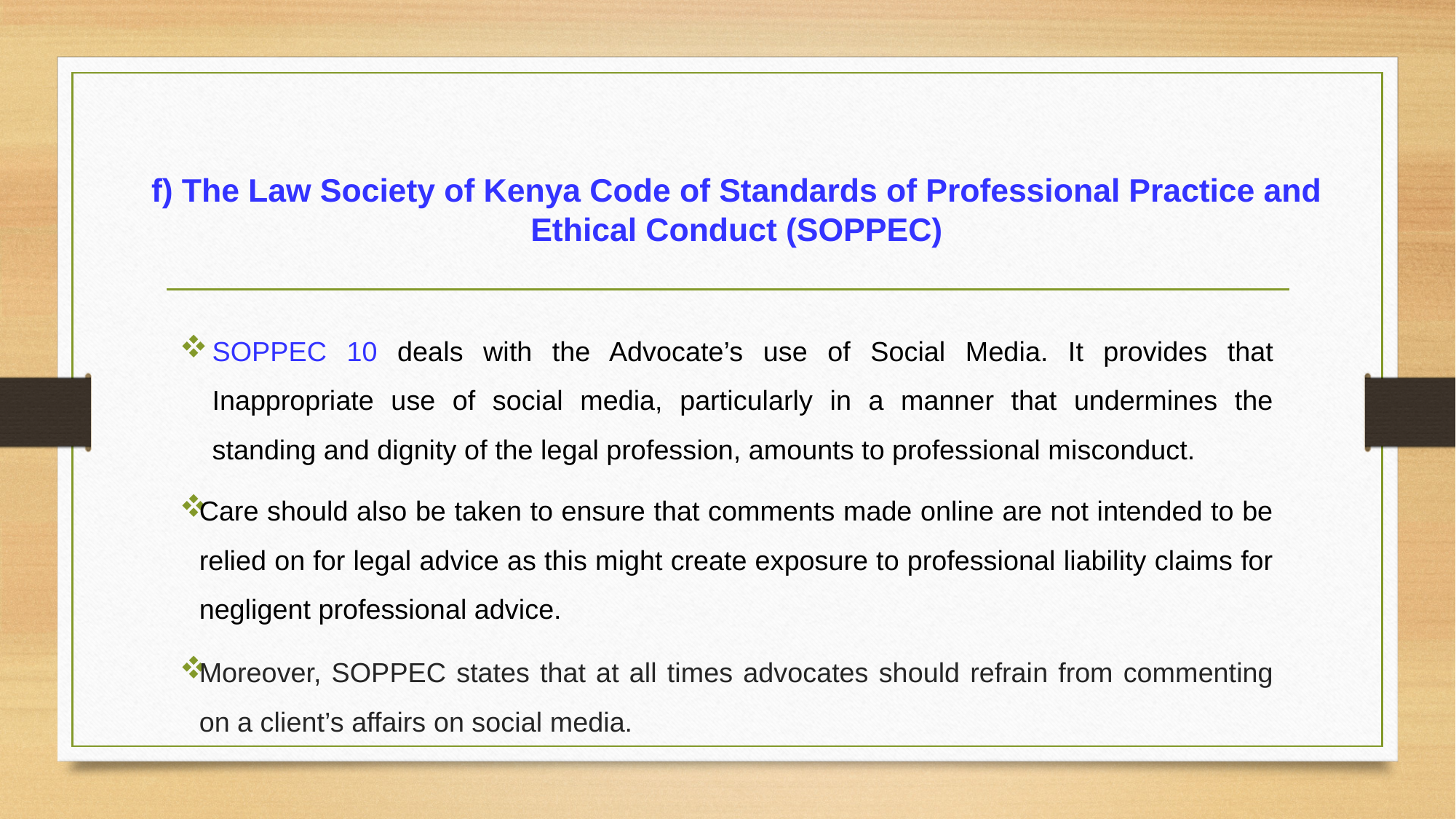

# f) The Law Society of Kenya Code of Standards of Professional Practice and Ethical Conduct (SOPPEC)
SOPPEC 10 deals with the Advocate’s use of Social Media. It provides that Inappropriate use of social media, particularly in a manner that undermines the standing and dignity of the legal profession, amounts to professional misconduct.
Care should also be taken to ensure that comments made online are not intended to be relied on for legal advice as this might create exposure to professional liability claims for negligent professional advice.
Moreover, SOPPEC states that at all times advocates should refrain from commenting on a client’s affairs on social media.